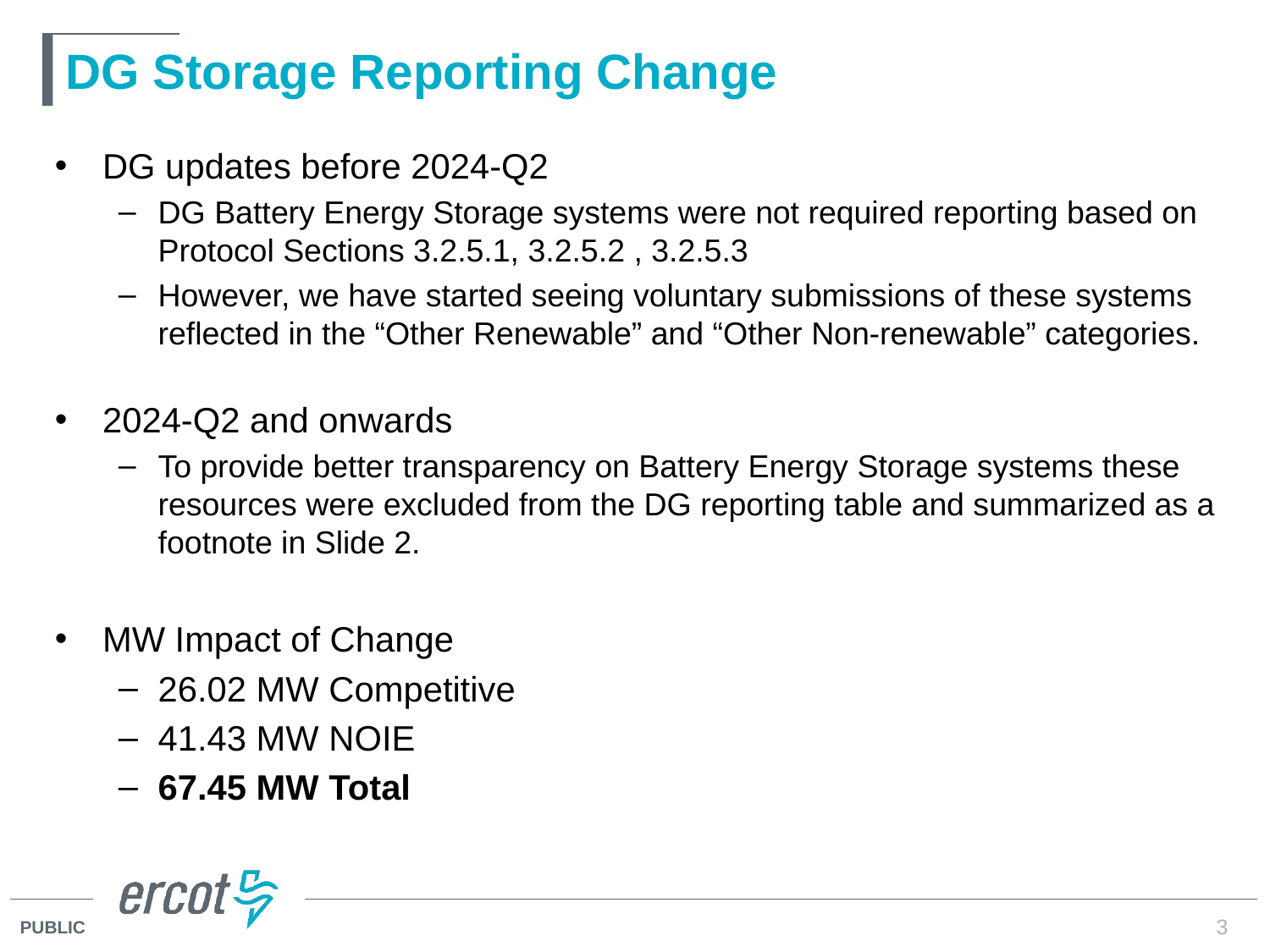

# DG Storage Reporting Change
DG updates before 2024-Q2
DG Battery Energy Storage systems were not required reporting based on Protocol Sections 3.2.5.1, 3.2.5.2 , 3.2.5.3
However, we have started seeing voluntary submissions of these systems reflected in the “Other Renewable” and “Other Non-renewable” categories.

2024-Q2 and onwards
To provide better transparency on Battery Energy Storage systems these resources were excluded from the DG reporting table and summarized as a footnote in Slide 2.

MW Impact of Change
26.02 MW Competitive
41.43 MW NOIE
67.45 MW Total

3